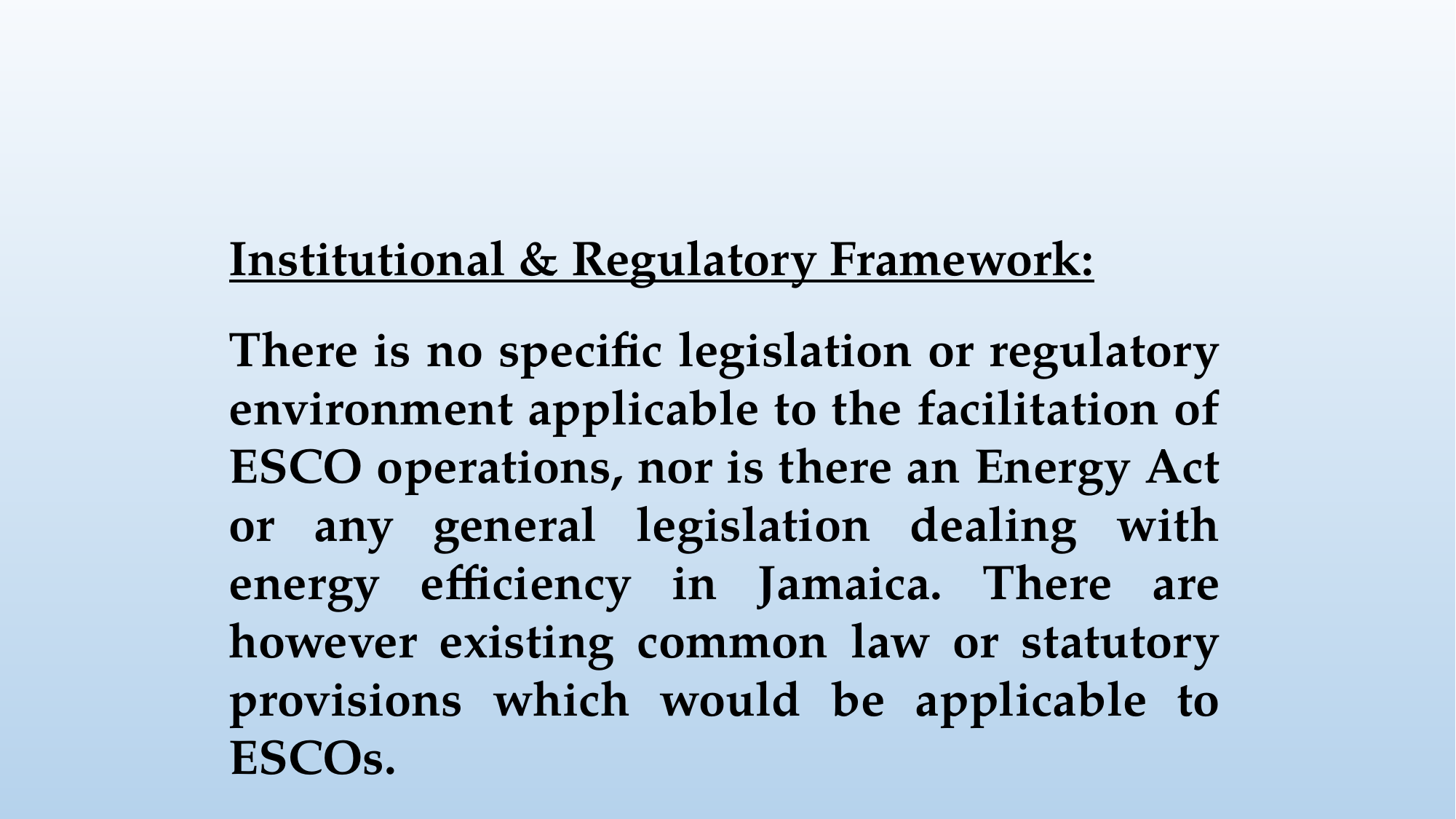

Institutional & Regulatory Framework:

There is no specific legislation or regulatory environment applicable to the facilitation of ESCO operations, nor is there an Energy Act or any general legislation dealing with energy efficiency in Jamaica. There are however existing common law or statutory provisions which would be applicable to ESCOs.